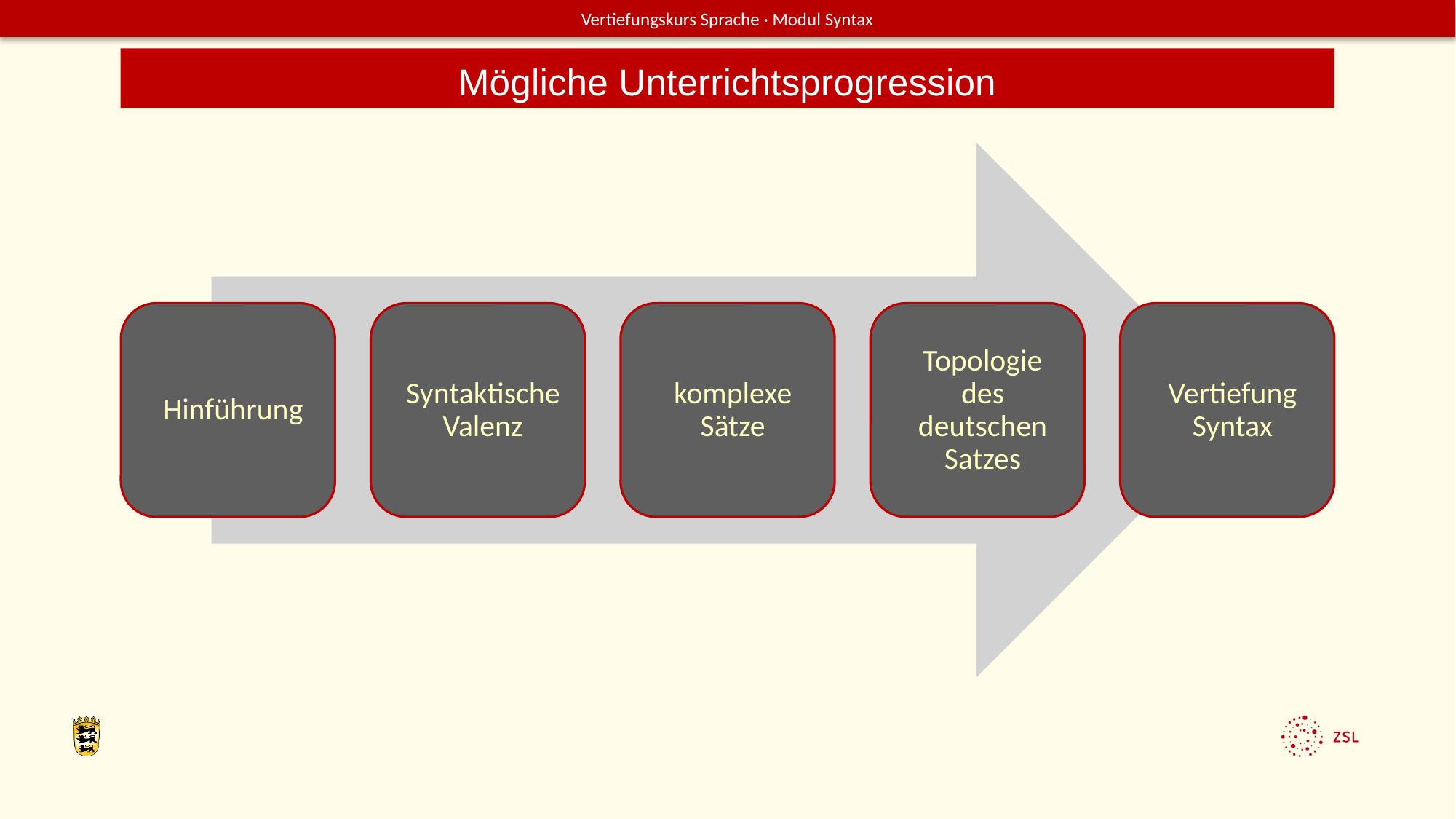

Mögliche Unterrichtsprogression
Hinführung
Syntaktische Valenz
komplexe Sätze
Topologie des deutschen Satzes
Vertiefung Syntax